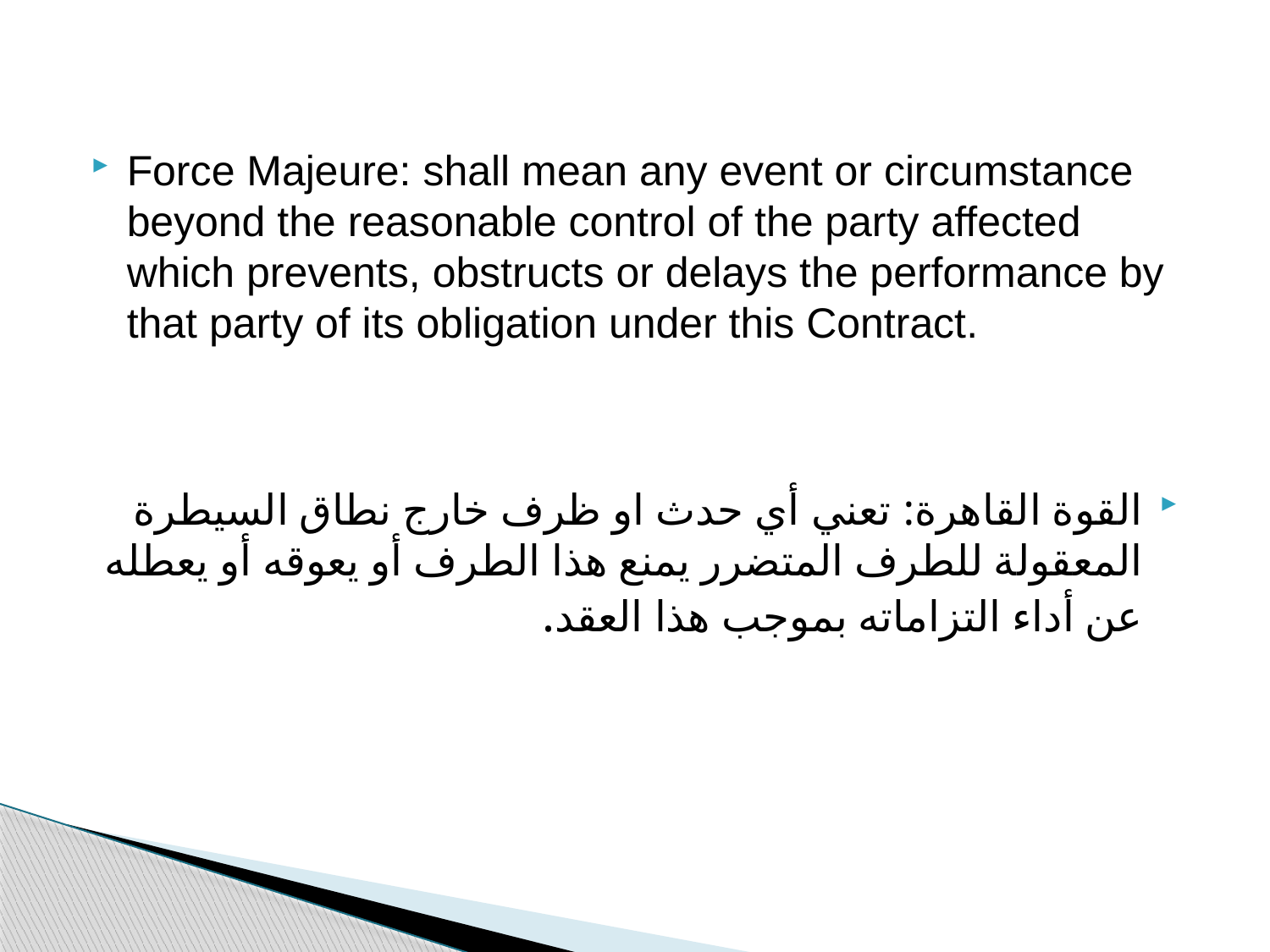

Force Majeure: shall mean any event or circumstance beyond the reasonable control of the party affected which prevents, obstructs or delays the performance by that party of its obligation under this Contract.

القوة القاهرة: تعني أي حدث او ظرف خارج نطاق السيطرة المعقولة للطرف المتضرر يمنع هذا الطرف أو يعوقه أو يعطله عن أداء التزاماته بموجب هذا العقد.